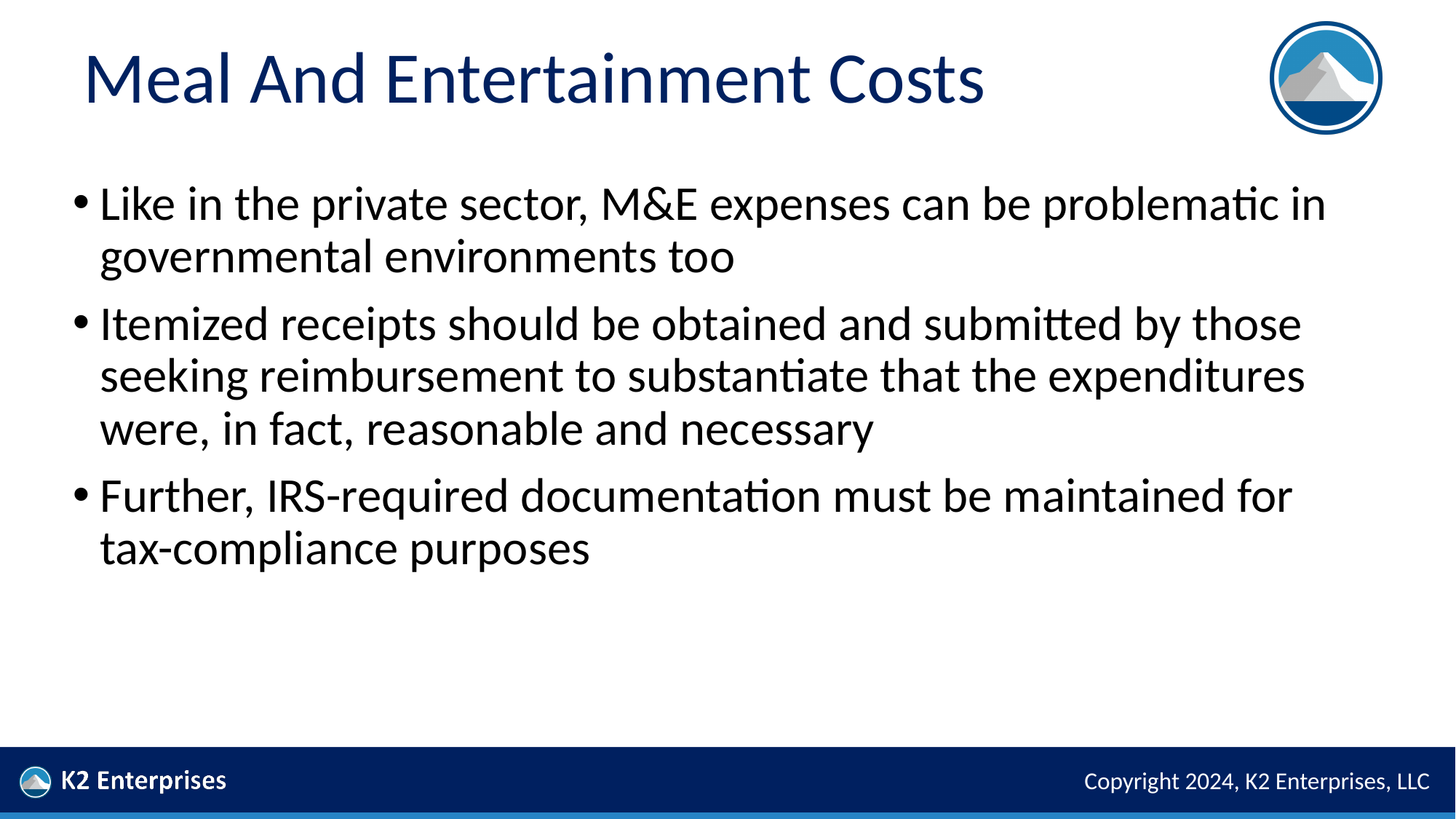

# Meal And Entertainment Costs
Like in the private sector, M&E expenses can be problematic in governmental environments too
Itemized receipts should be obtained and submitted by those seeking reimbursement to substantiate that the expenditures were, in fact, reasonable and necessary
Further, IRS-required documentation must be maintained for tax-compliance purposes